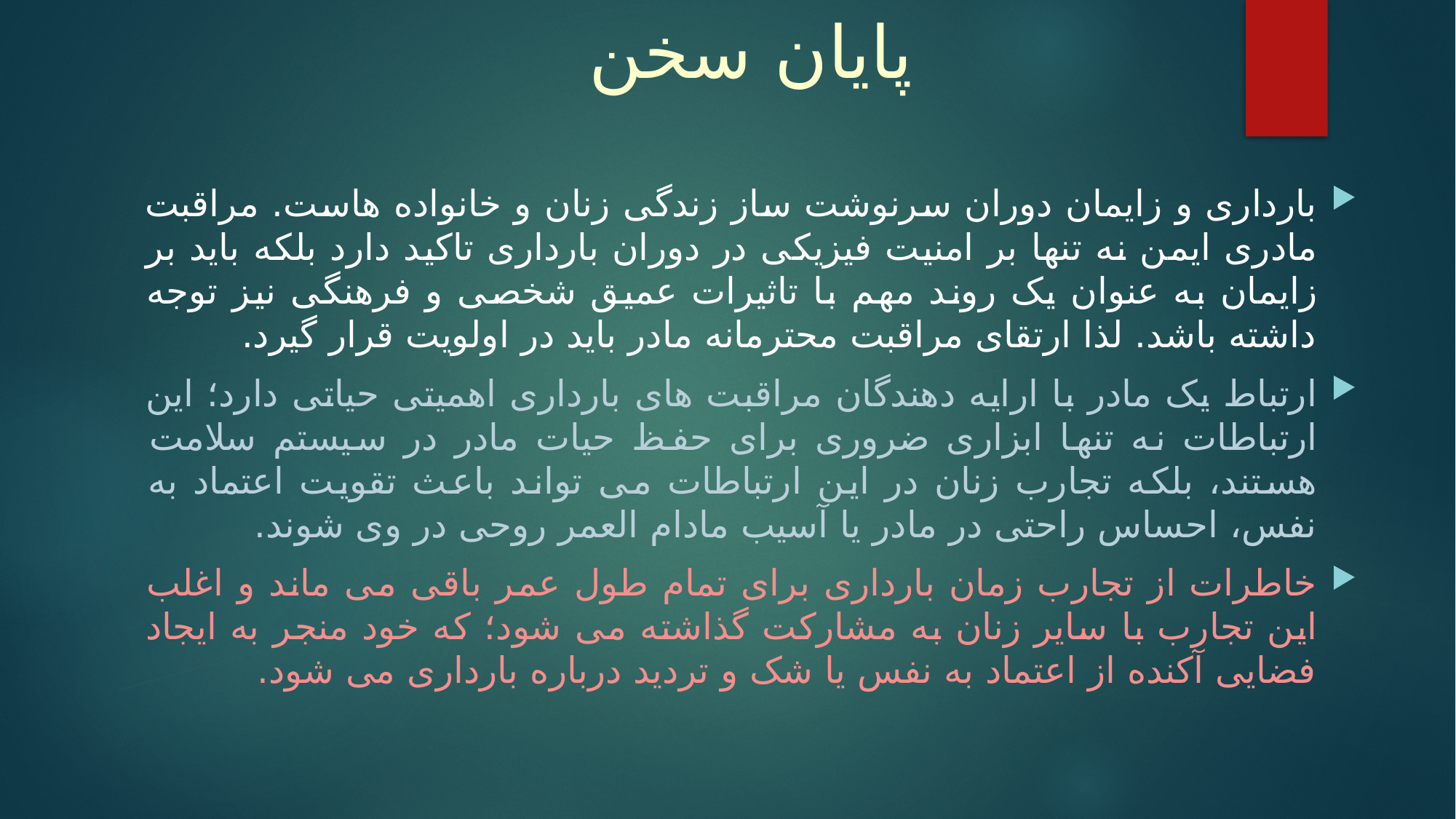

# پایان سخن
بارداری و زایمان دوران سرنوشت ساز زندگی زنان و خانواده هاست. مراقبت مادری ایمن نه تنها بر امنیت فیزیکی در دوران بارداری تاکید دارد بلکه باید بر زایمان به عنوان یک روند مهم با تاثیرات عمیق شخصی و فرهنگی نیز توجه داشته باشد. لذا ارتقای مراقبت محترمانه مادر باید در اولویت قرار گیرد.
ارتباط یک مادر با ارایه دهندگان مراقبت های بارداری اهمیتی حیاتی دارد؛ این ارتباطات نه تنها ابزاری ضروری برای حفظ حیات مادر در سیستم سلامت هستند، بلکه تجارب زنان در این ارتباطات می تواند باعث تقویت اعتماد به نفس، احساس راحتی در مادر یا آسیب مادام العمر روحی در وی شوند.
خاطرات از تجارب زمان بارداری برای تمام طول عمر باقی می ماند و اغلب این تجارب با سایر زنان به مشارکت گذاشته می شود؛ که خود منجر به ایجاد فضایی آکنده از اعتماد به نفس یا شک و تردید درباره بارداری می شود.